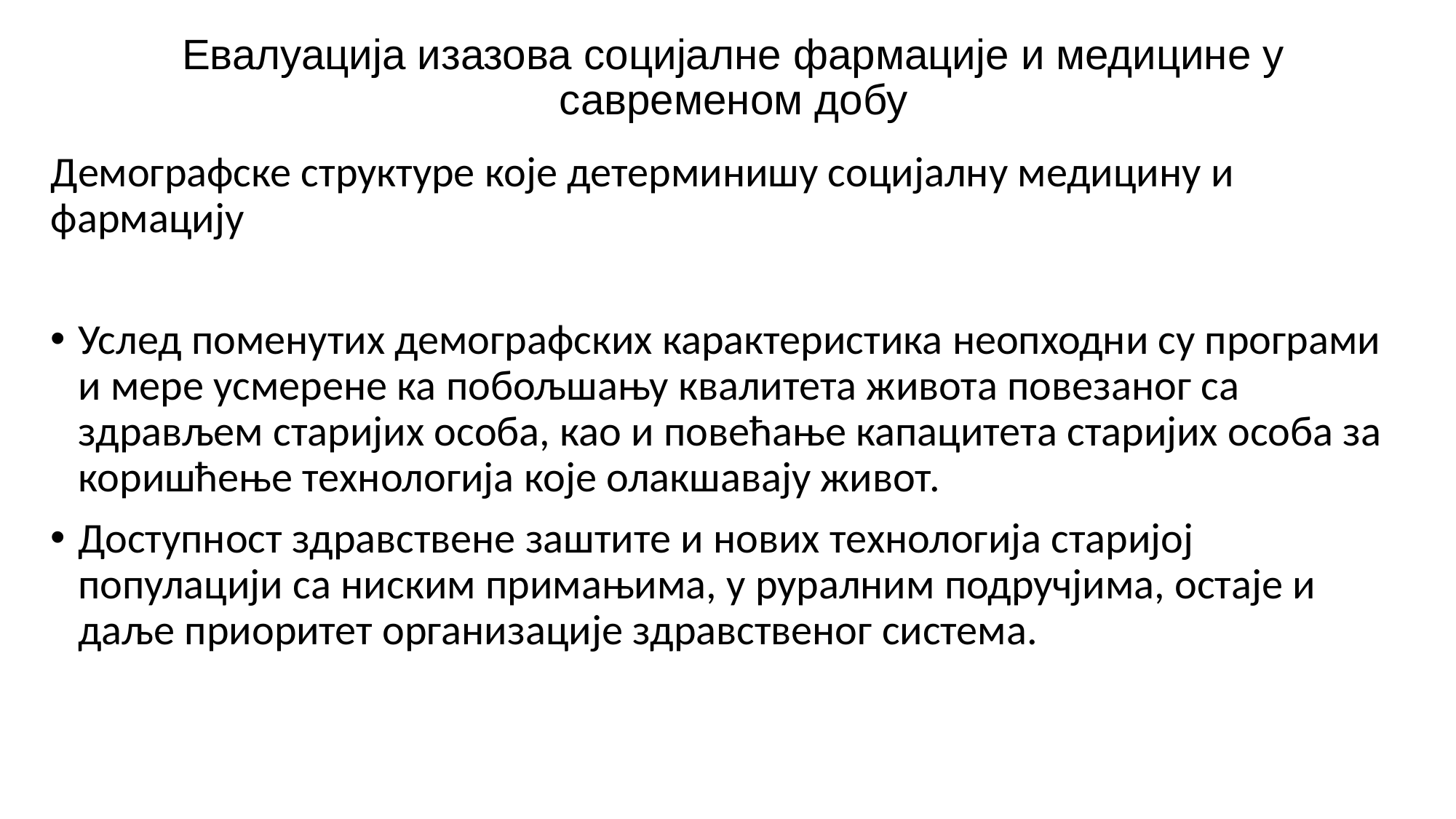

# Евалуација изазова социјалне фармације и медицине у савременом добу
Демографске структуре које детерминишу социјалну медицину и фармацију

Услед поменутих демографских карактеристика неопходни су програми и мере усмерене ка побољшању квалитета живота повезаног са здрављем старијих особа, као и повећање капацитета старијих особа за коришћење технологија које олакшавају живот.
Доступност здравствене заштите и нових технологија старијој популацији са ниским примањима, у руралним подручјима, остаје и даље приоритет организације здравственог система.